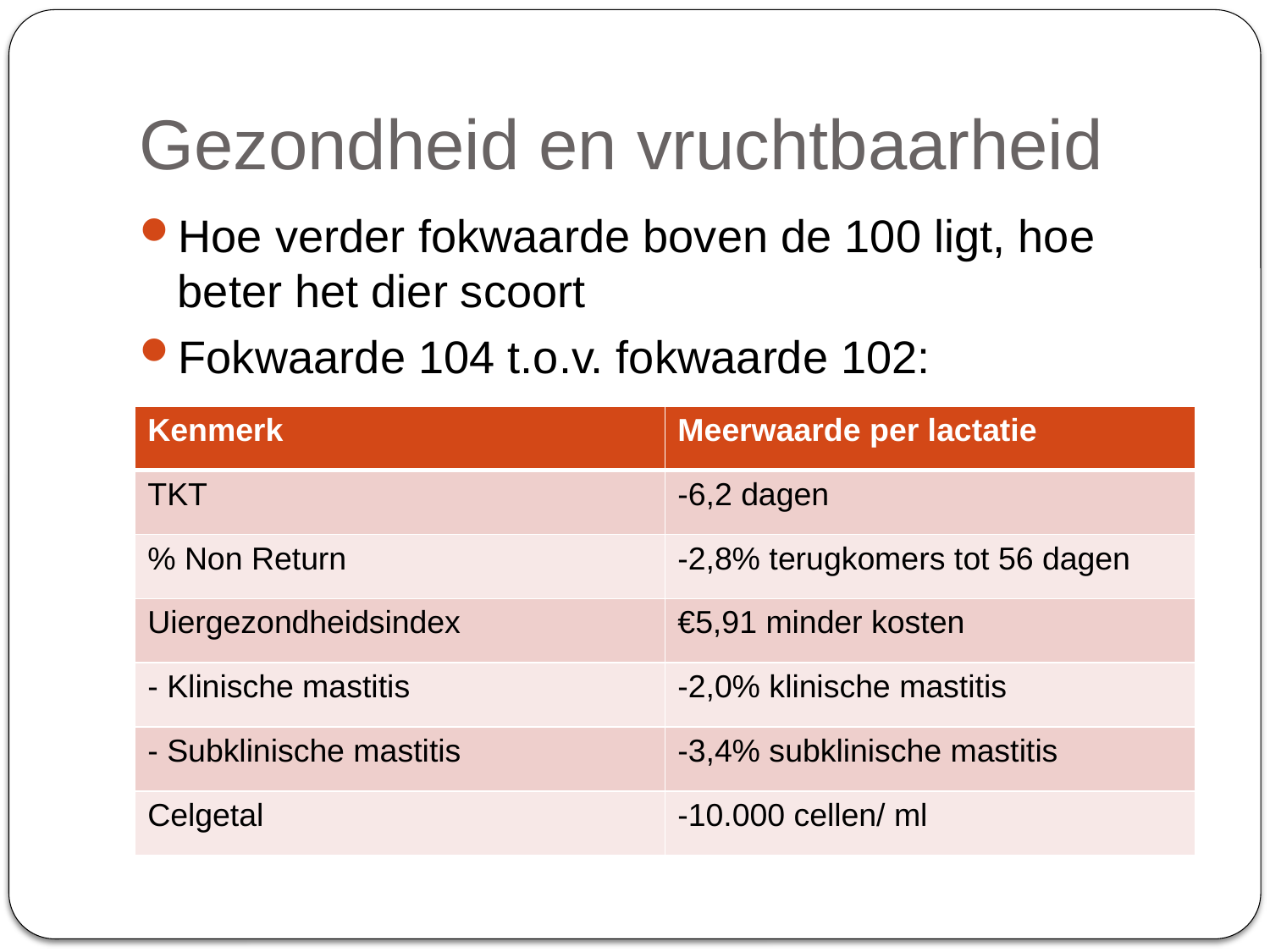

# Gezondheid en vruchtbaarheid
Hoe verder fokwaarde boven de 100 ligt, hoe beter het dier scoort
Fokwaarde 104 t.o.v. fokwaarde 102:

| Kenmerk | Meerwaarde per lactatie |
| --- | --- |
| TKT | -6,2 dagen |
| % Non Return | -2,8% terugkomers tot 56 dagen |
| Uiergezondheidsindex | €5,91 minder kosten |
| - Klinische mastitis | -2,0% klinische mastitis |
| - Subklinische mastitis | -3,4% subklinische mastitis |
| Celgetal | -10.000 cellen/ ml |